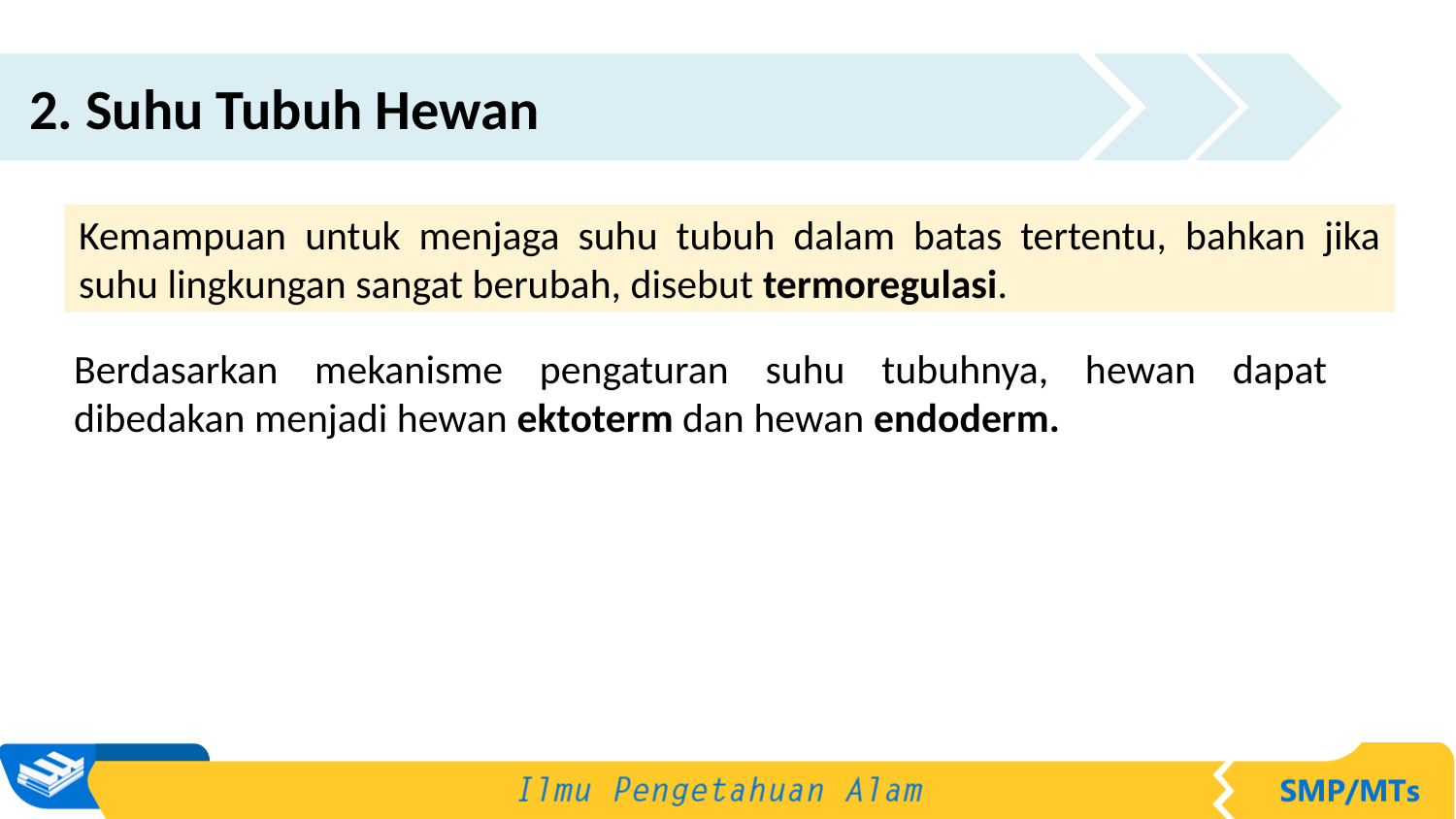

2. Suhu Tubuh Hewan
Kemampuan untuk menjaga suhu tubuh dalam batas tertentu, bahkan jika suhu lingkungan sangat berubah, disebut termoregulasi.
Berdasarkan mekanisme pengaturan suhu tubuhnya, hewan dapat dibedakan menjadi hewan ektoterm dan hewan endoderm.